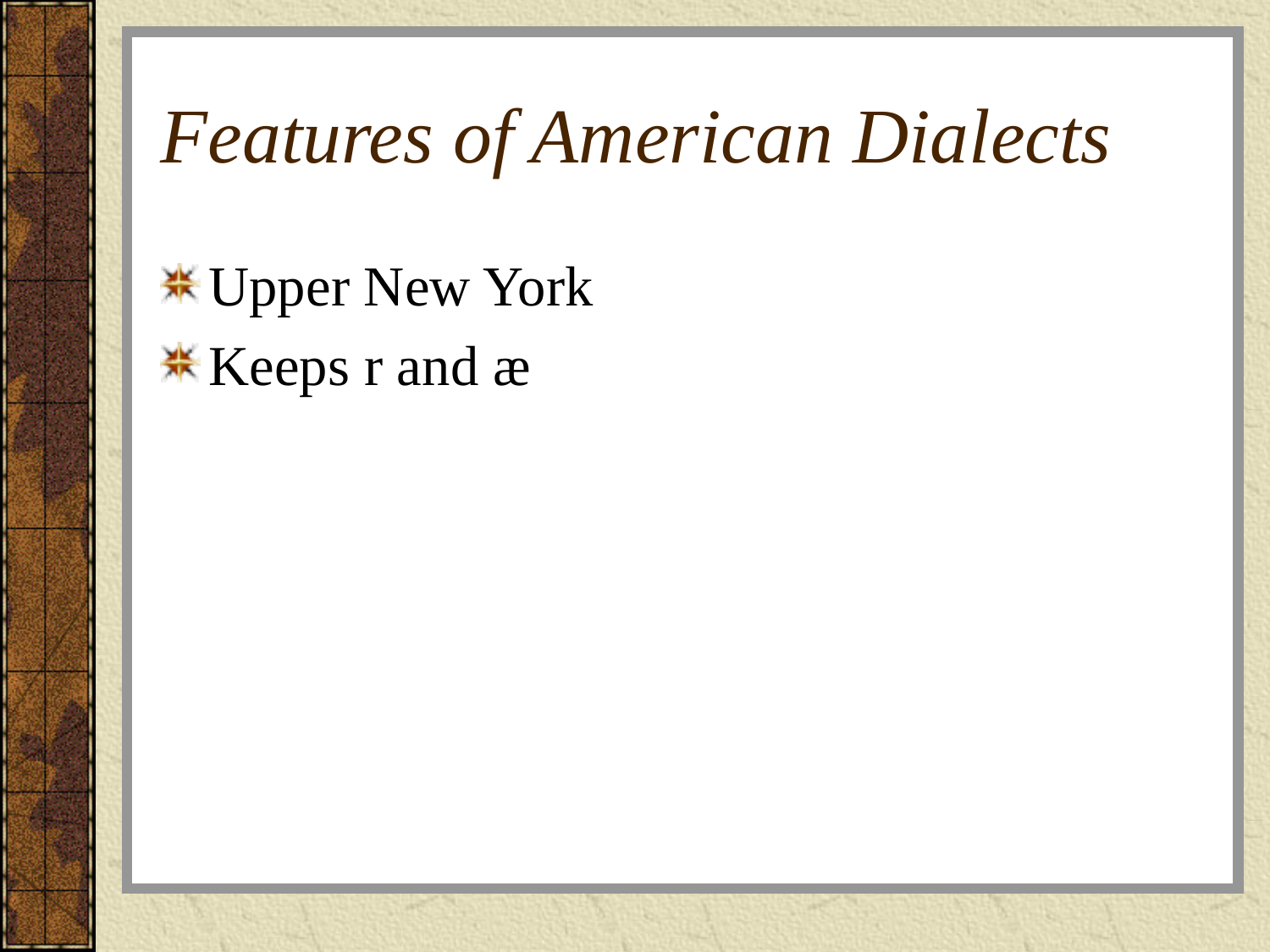

# Features of American Dialects
Upper New York
Keeps r and æ